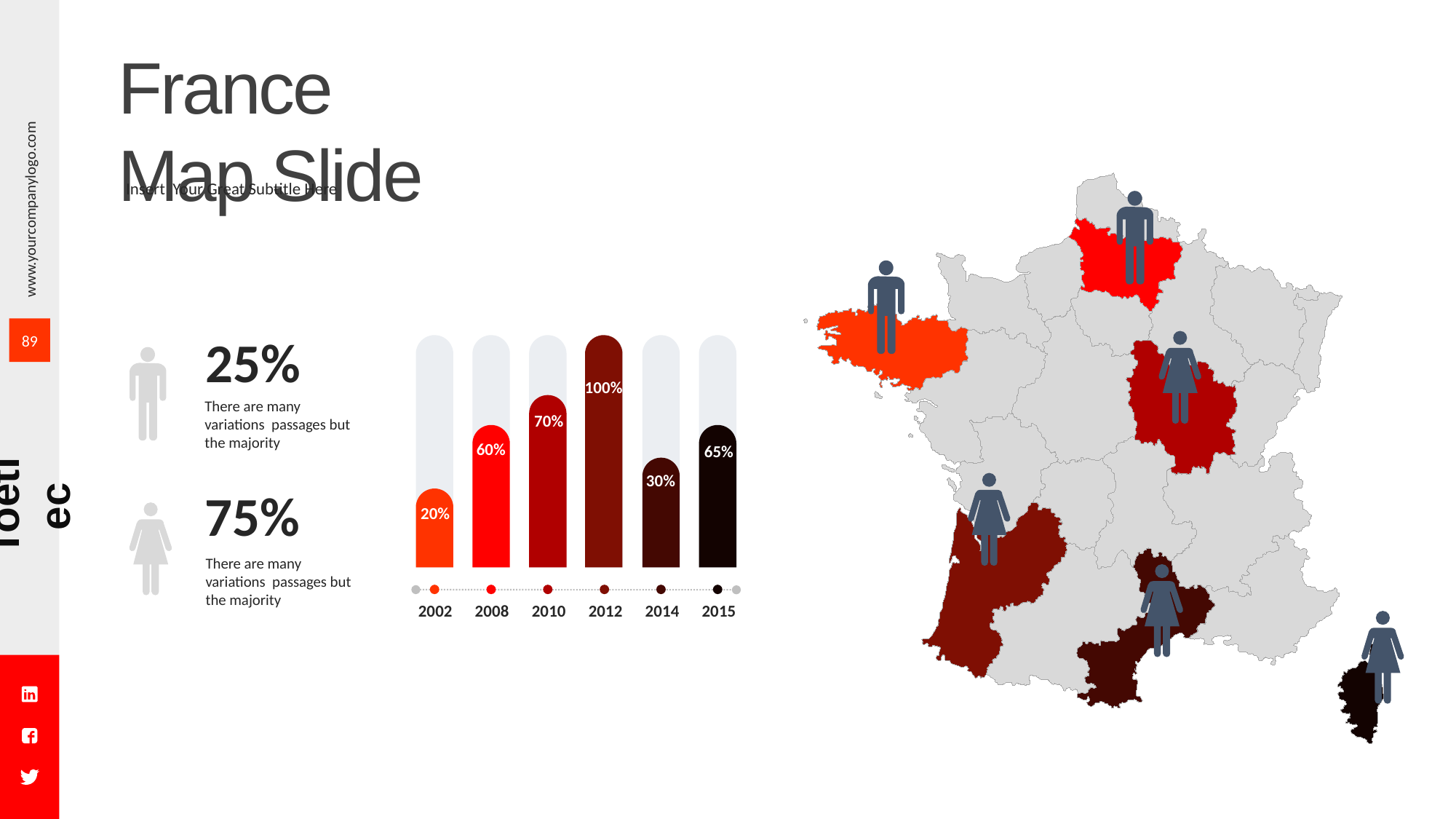

France Map Slide
Insert  Your Great Subtitle Here

89
25%

100%

70%
There are many variations  passages but the majority

60%

65%

30%

75%

20%

There are many variations  passages but the majority

2002
2008
2010
2012
2014
2015